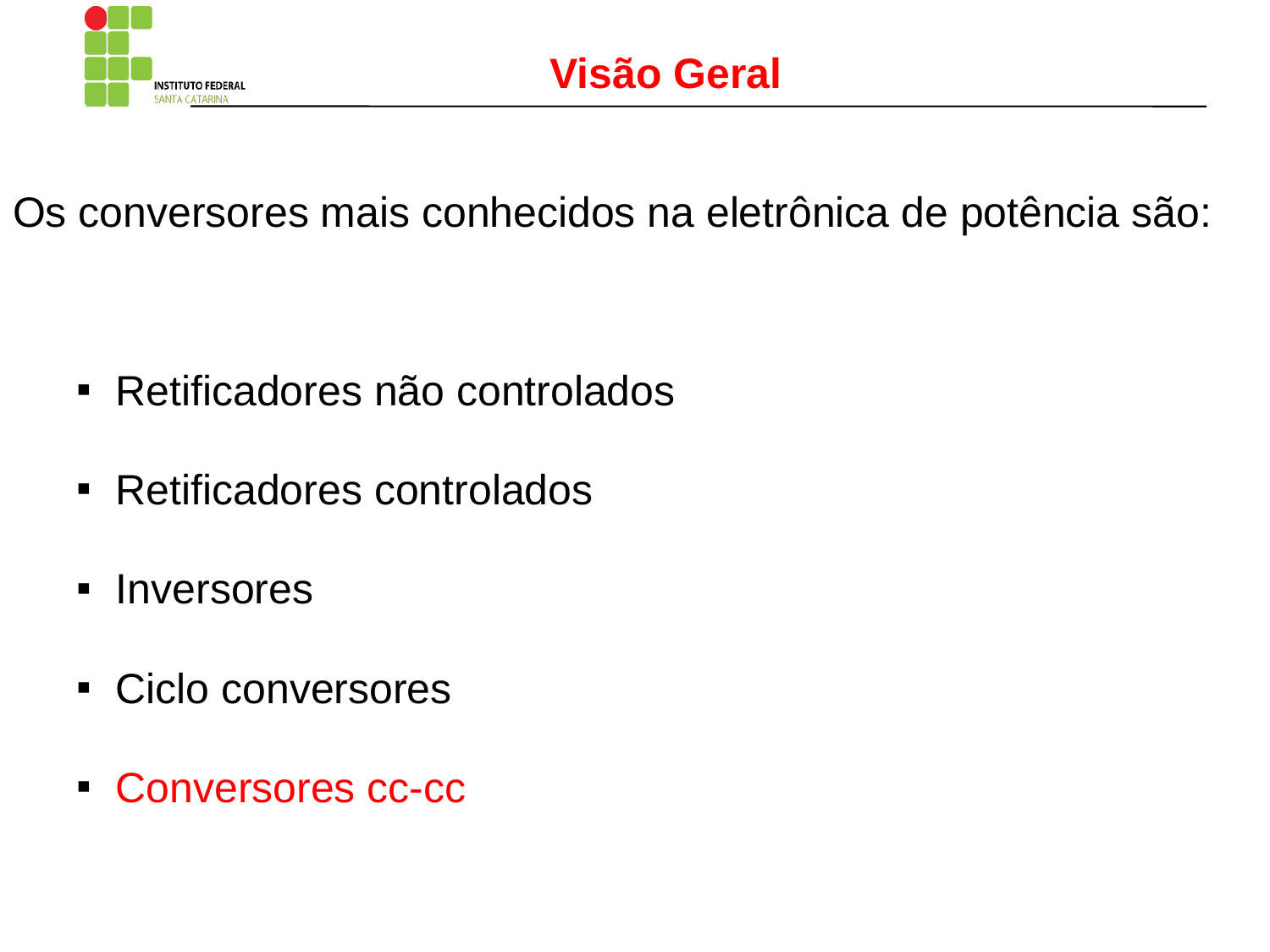

Visão Geral
Os conversores mais conhecidos na eletrônica de potência são:

Retificadores não controlados
Retificadores controlados
Inversores
Ciclo conversores

Conversores cc-cc